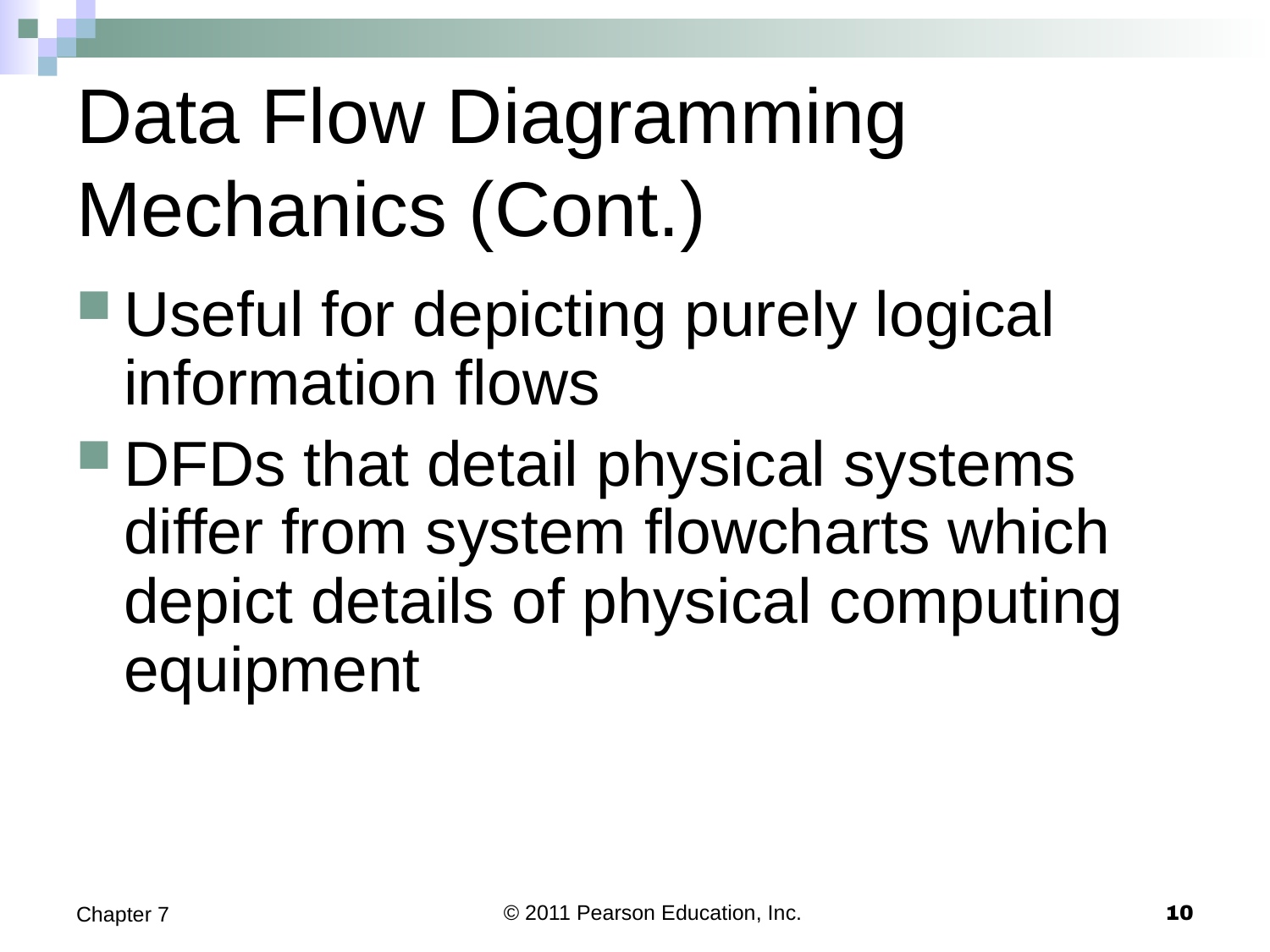

# Data Flow Diagramming Mechanics (Cont.)
Useful for depicting purely logical information flows
DFDs that detail physical systems differ from system flowcharts which depict details of physical computing equipment
Chapter 7
© 2011 Pearson Education, Inc.
10